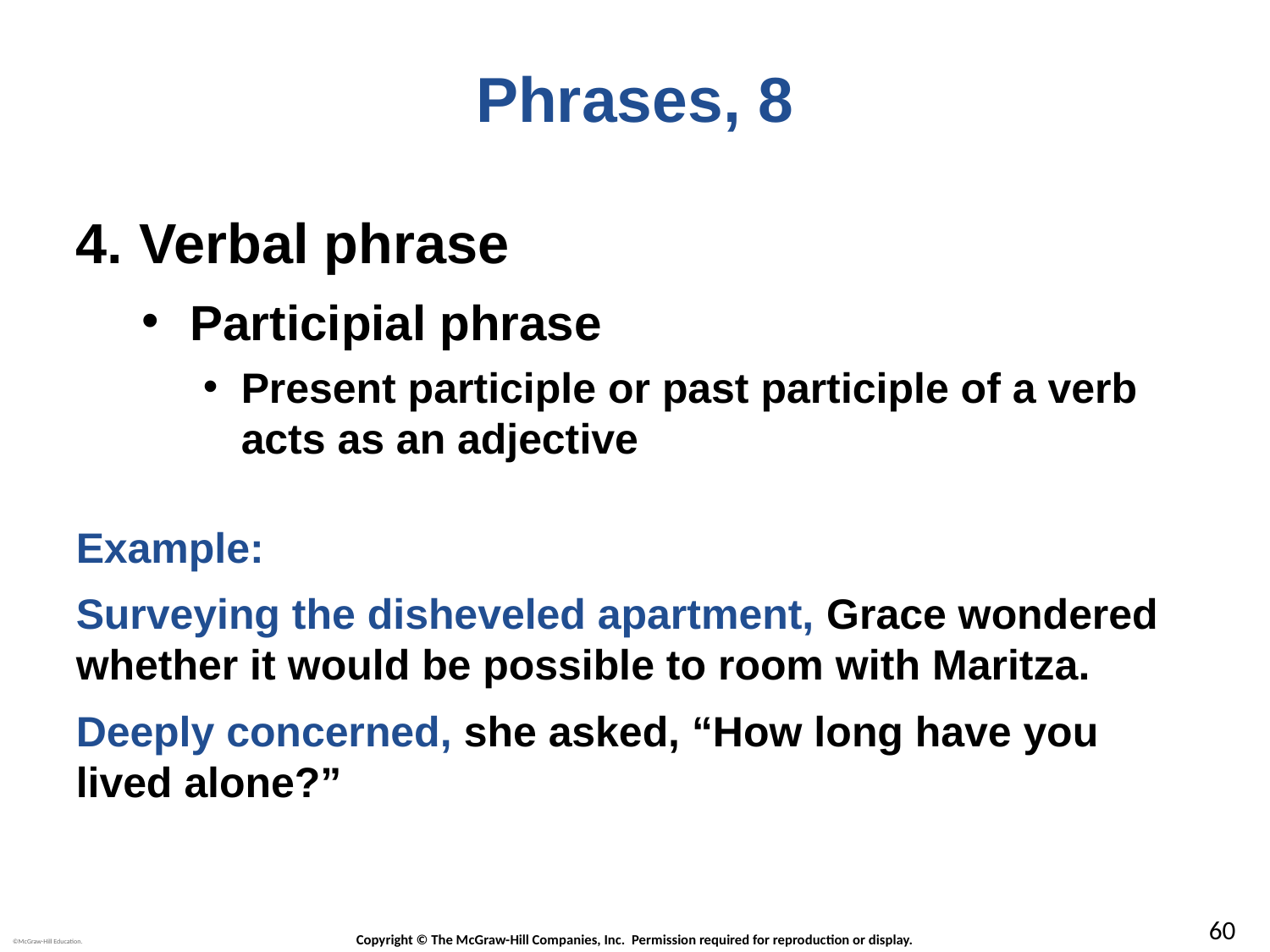

# Phrases, 8
Verbal phrase
Participial phrase
Present participle or past participle of a verb acts as an adjective
Example:
Surveying the disheveled apartment, Grace wondered whether it would be possible to room with Maritza.
Deeply concerned, she asked, “How long have you lived alone?”